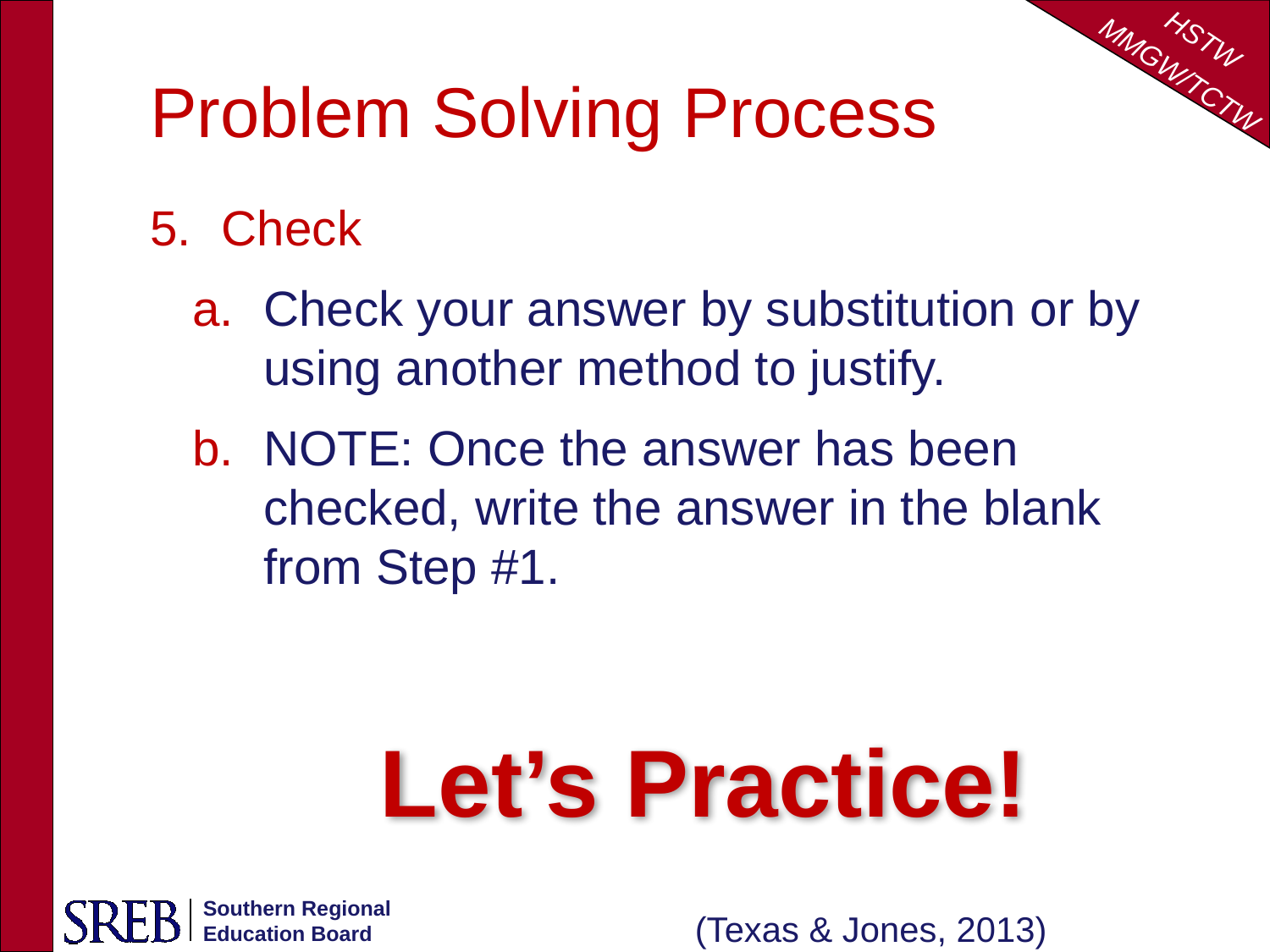

Problem Solving Process
Check
Check your answer by substitution or by using another method to justify.
NOTE: Once the answer has been checked, write the answer in the blank from Step #1.

Let’s Practice!
(Texas & Jones, 2013)